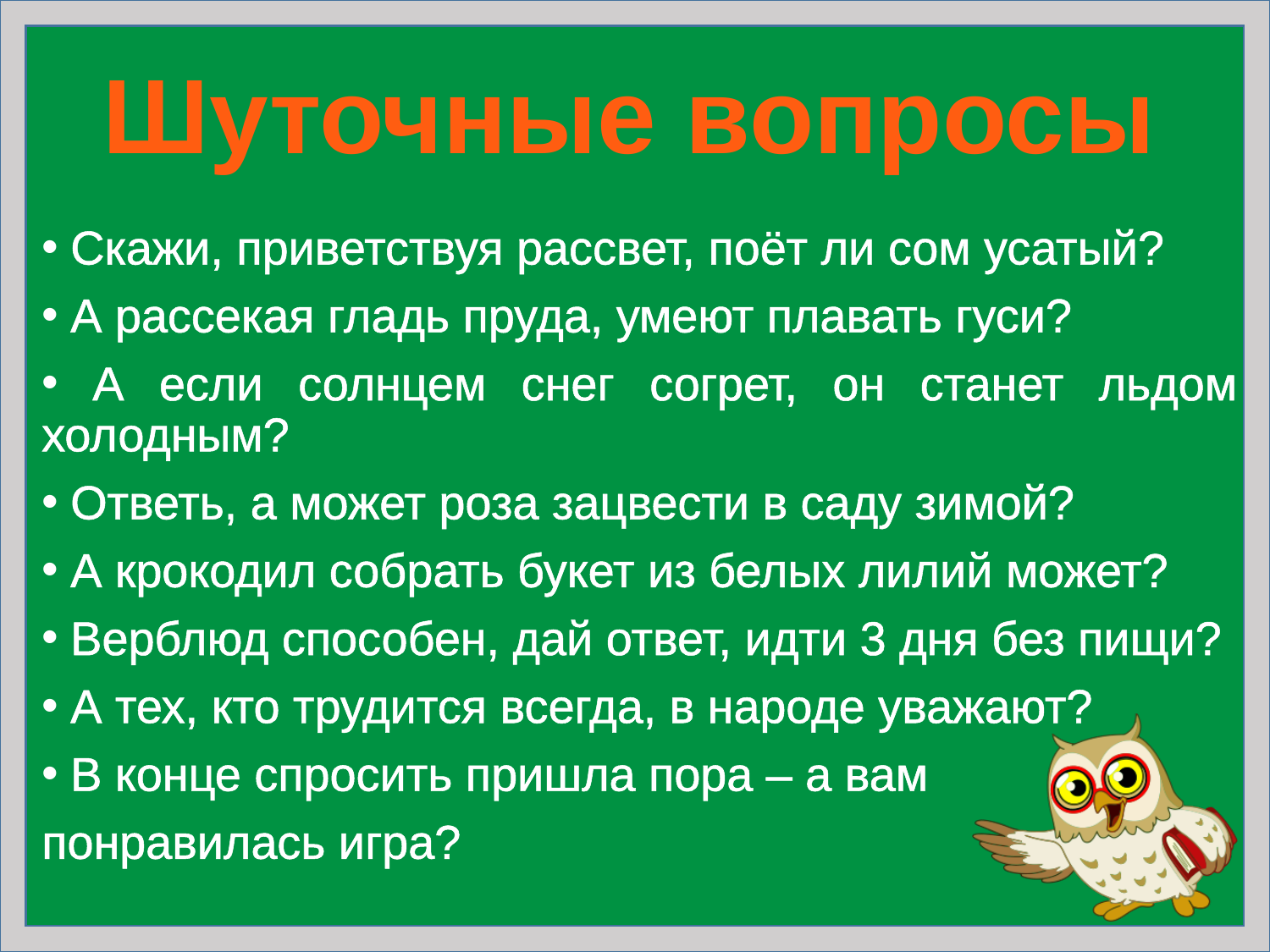

# Шуточные вопросы
 Скажи, приветствуя рассвет, поёт ли сом усатый?
 А рассекая гладь пруда, умеют плавать гуси?
 А если солнцем снег согрет, он станет льдом холодным?
 Ответь, а может роза зацвести в саду зимой?
 А крокодил собрать букет из белых лилий может?
 Верблюд способен, дай ответ, идти 3 дня без пищи?
 А тех, кто трудится всегда, в народе уважают?
 В конце спросить пришла пора – а вам
понравилась игра?